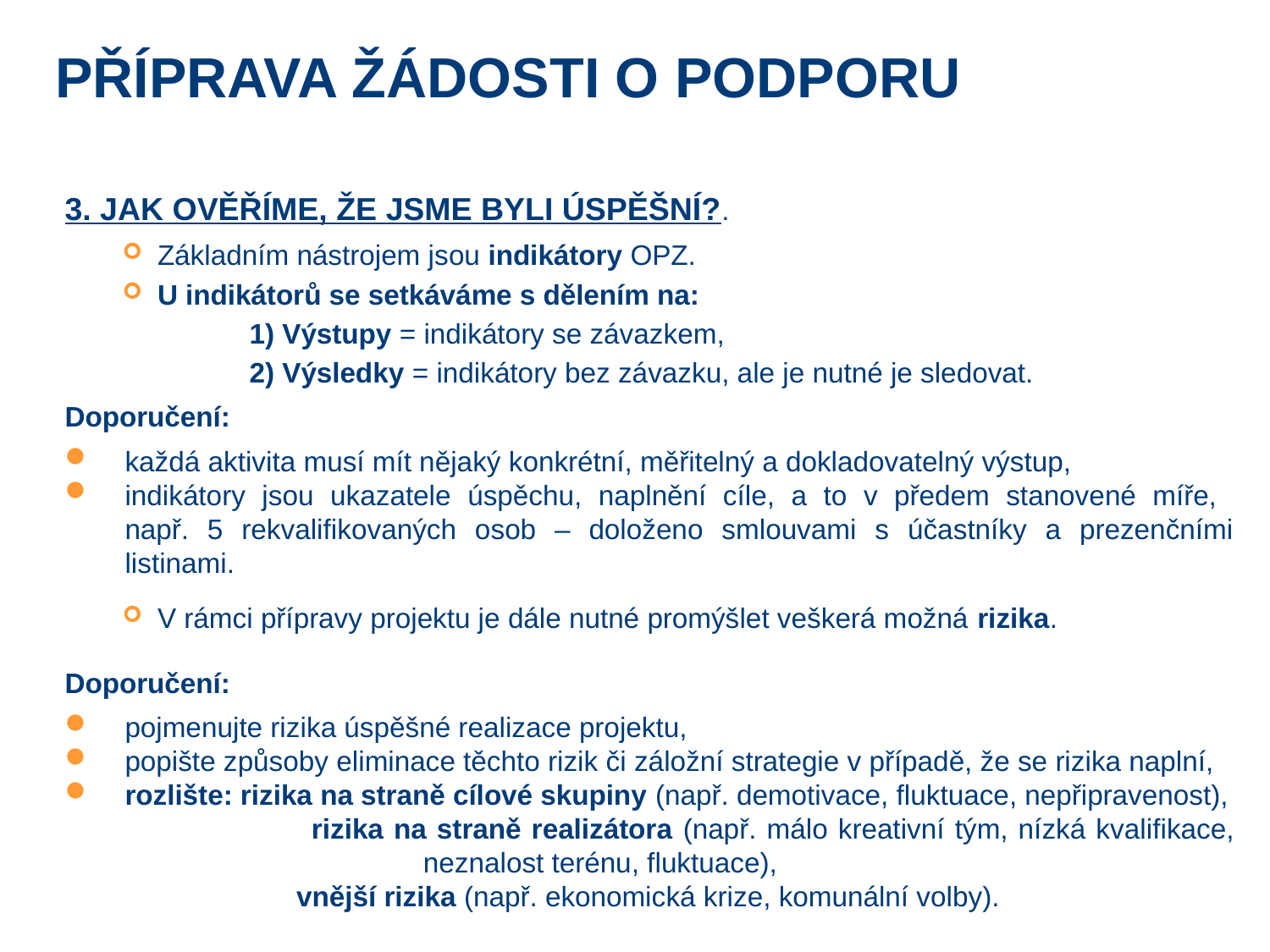

# Příprava žádosti o podporu
3. Jak ověříme, že jsme byli úspěšní?.
Základním nástrojem jsou indikátory OPZ.
U indikátorů se setkáváme s dělením na:
	1) Výstupy = indikátory se závazkem,
	2) Výsledky = indikátory bez závazku, ale je nutné je sledovat.
Doporučení:
každá aktivita musí mít nějaký konkrétní, měřitelný a dokladovatelný výstup,
indikátory jsou ukazatele úspěchu, naplnění cíle, a to v předem stanovené míře,
např. 5 rekvalifikovaných osob – doloženo smlouvami s účastníky a prezenčními listinami.
V rámci přípravy projektu je dále nutné promýšlet veškerá možná rizika.
Doporučení:
pojmenujte rizika úspěšné realizace projektu,
popište způsoby eliminace těchto rizik či záložní strategie v případě, že se rizika naplní,
rozlište: rizika na straně cílové skupiny (např. demotivace, fluktuace, nepřipravenost),
	      rizika na straně realizátora (např. málo kreativní tým, nízká kvalifikace, 	    	      neznalost terénu, fluktuace),
	      vnější rizika (např. ekonomická krize, komunální volby).

6